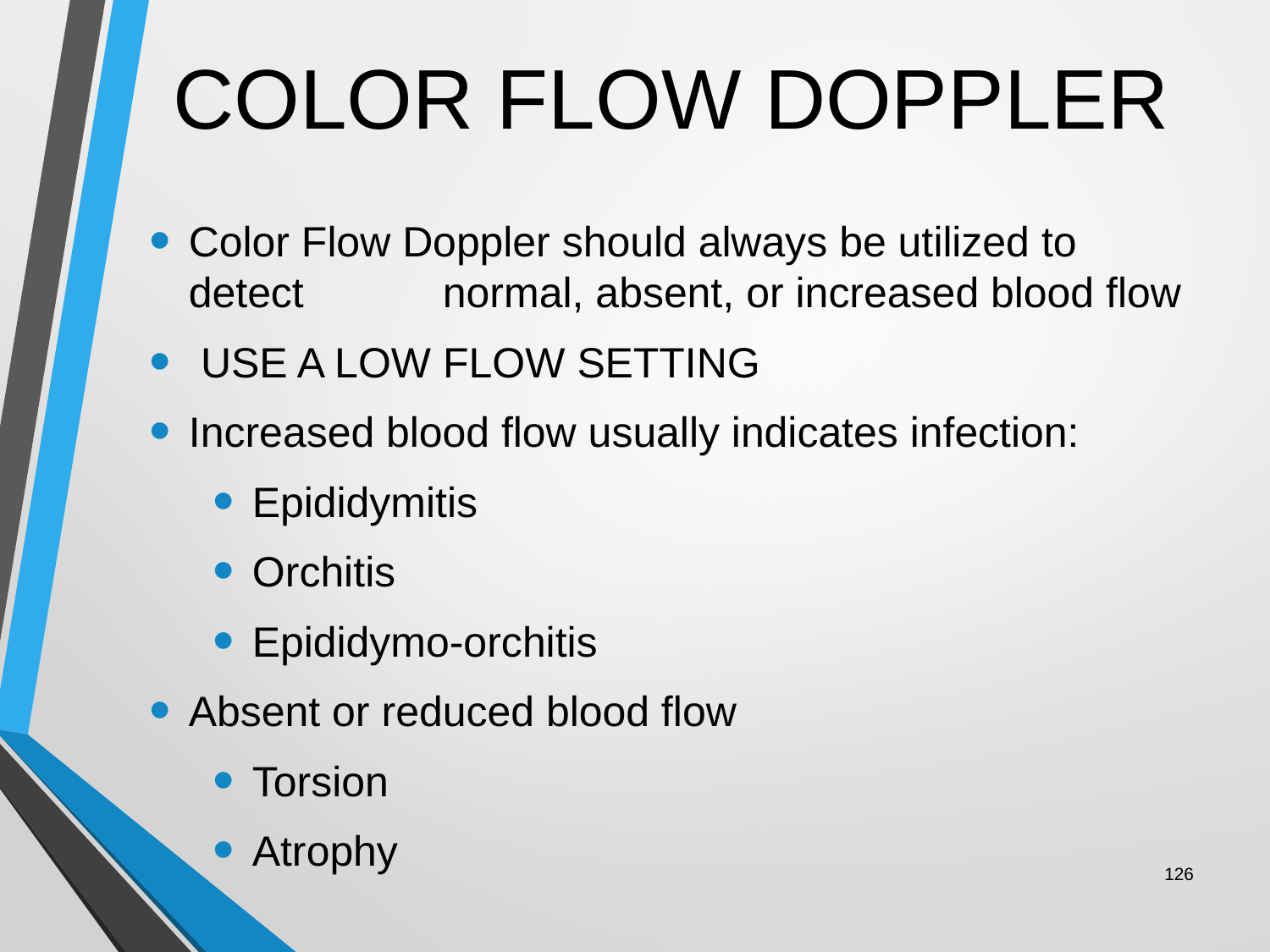

# COLOR FLOW DOPPLER
Color Flow Doppler should always be utilized to detect 	normal, absent, or increased blood flow
 USE A LOW FLOW SETTING
Increased blood flow usually indicates infection:
Epididymitis
Orchitis
Epididymo-orchitis
Absent or reduced blood flow
Torsion
Atrophy
126